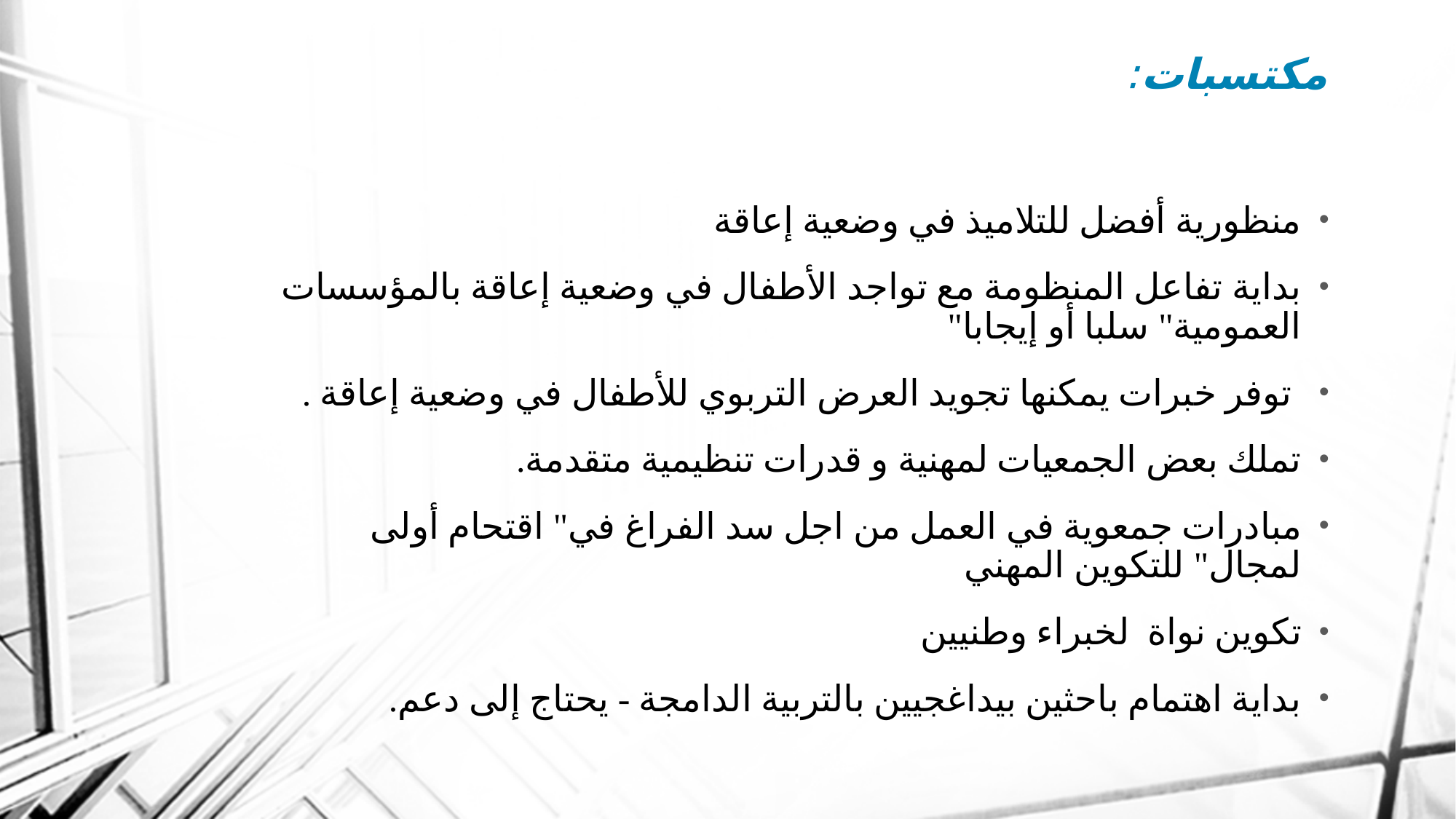

# مكتسبات:
منظورية أفضل للتلاميذ في وضعية إعاقة
بداية تفاعل المنظومة مع تواجد الأطفال في وضعية إعاقة بالمؤسسات العمومية" سلبا أو إيجابا"
 توفر خبرات يمكنها تجويد العرض التربوي للأطفال في وضعية إعاقة .
تملك بعض الجمعيات لمهنية و قدرات تنظيمية متقدمة.
مبادرات جمعوية في العمل من اجل سد الفراغ في" اقتحام أولى لمجال" للتكوين المهني
تكوين نواة  لخبراء وطنيين
بداية اهتمام باحثين بيداغجيين بالتربية الدامجة - يحتاج إلى دعم.